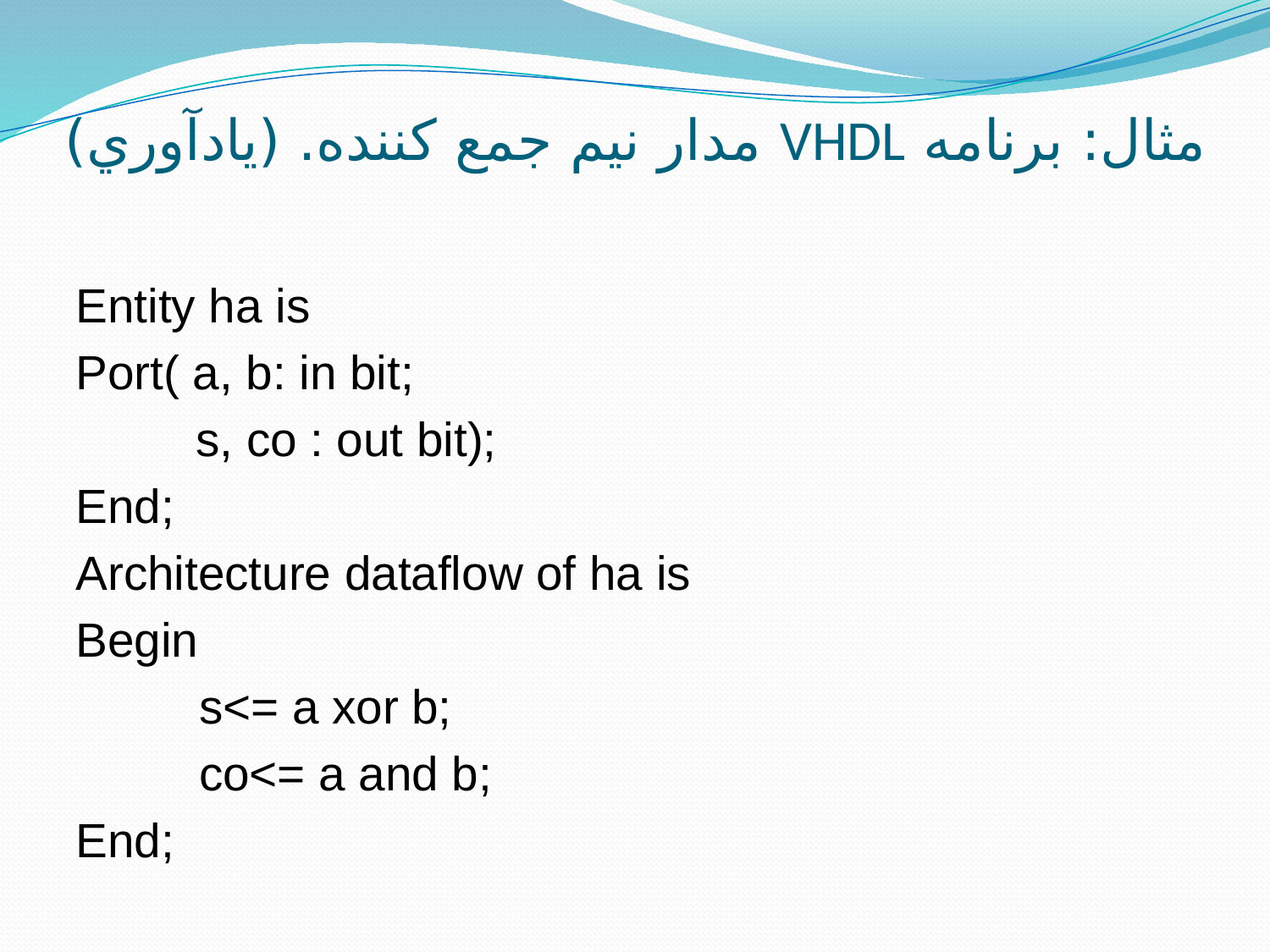

# مثال: برنامه VHDL مدار نيم جمع کننده. (يادآوري)
Entity ha is
Port( a, b: in bit;
         s, co : out bit);
End;
Architecture dataflow of ha is
Begin
	s<= a xor b;
	co<= a and b;
End;